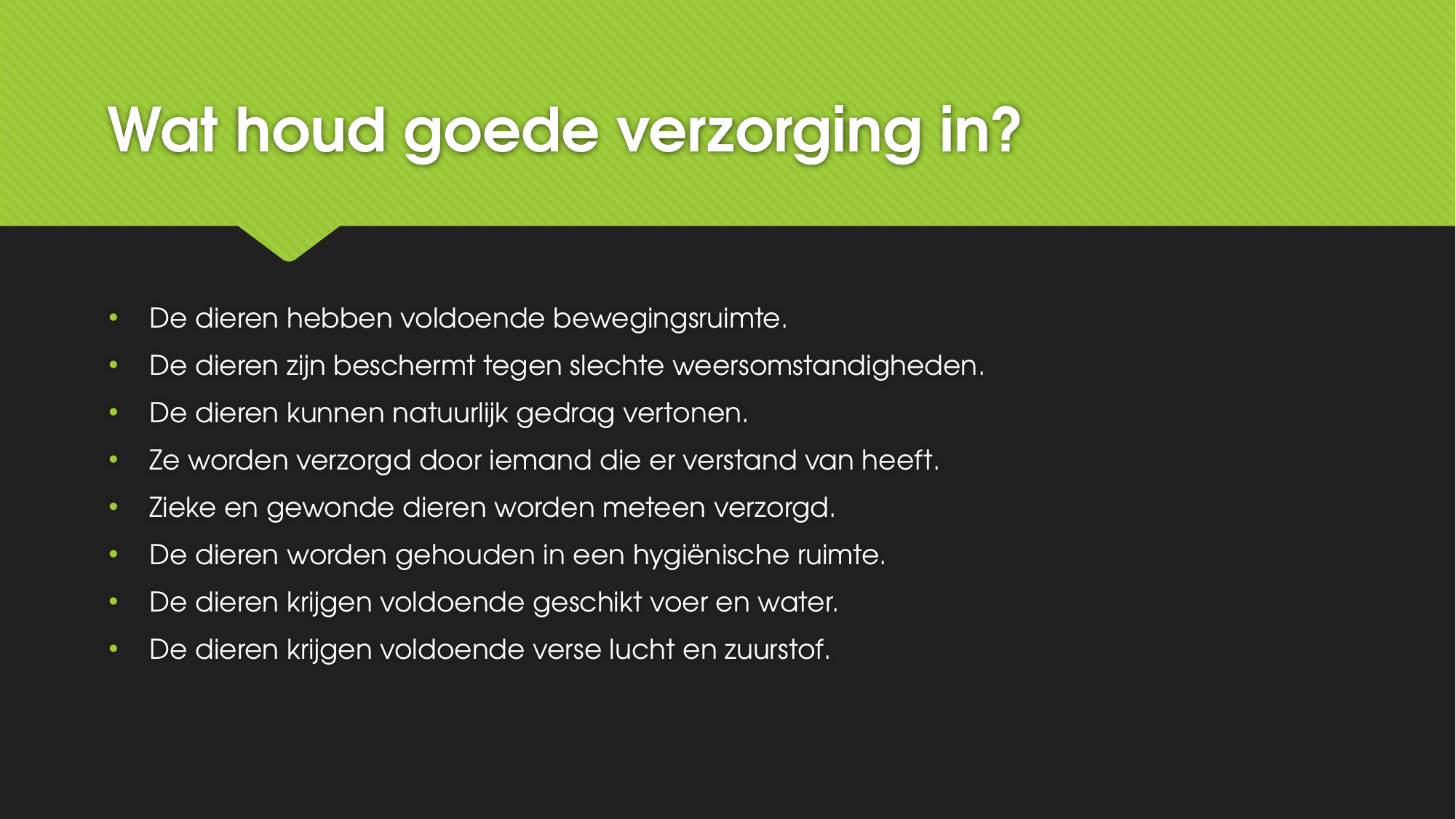

# Wat houd goede verzorging in?
De dieren hebben voldoende bewegingsruimte.
De dieren zijn beschermt tegen slechte weersomstandigheden.
De dieren kunnen natuurlijk gedrag vertonen.
Ze worden verzorgd door iemand die er verstand van heeft.
Zieke en gewonde dieren worden meteen verzorgd.
De dieren worden gehouden in een hygiënische ruimte.
De dieren krijgen voldoende geschikt voer en water.
De dieren krijgen voldoende verse lucht en zuurstof.